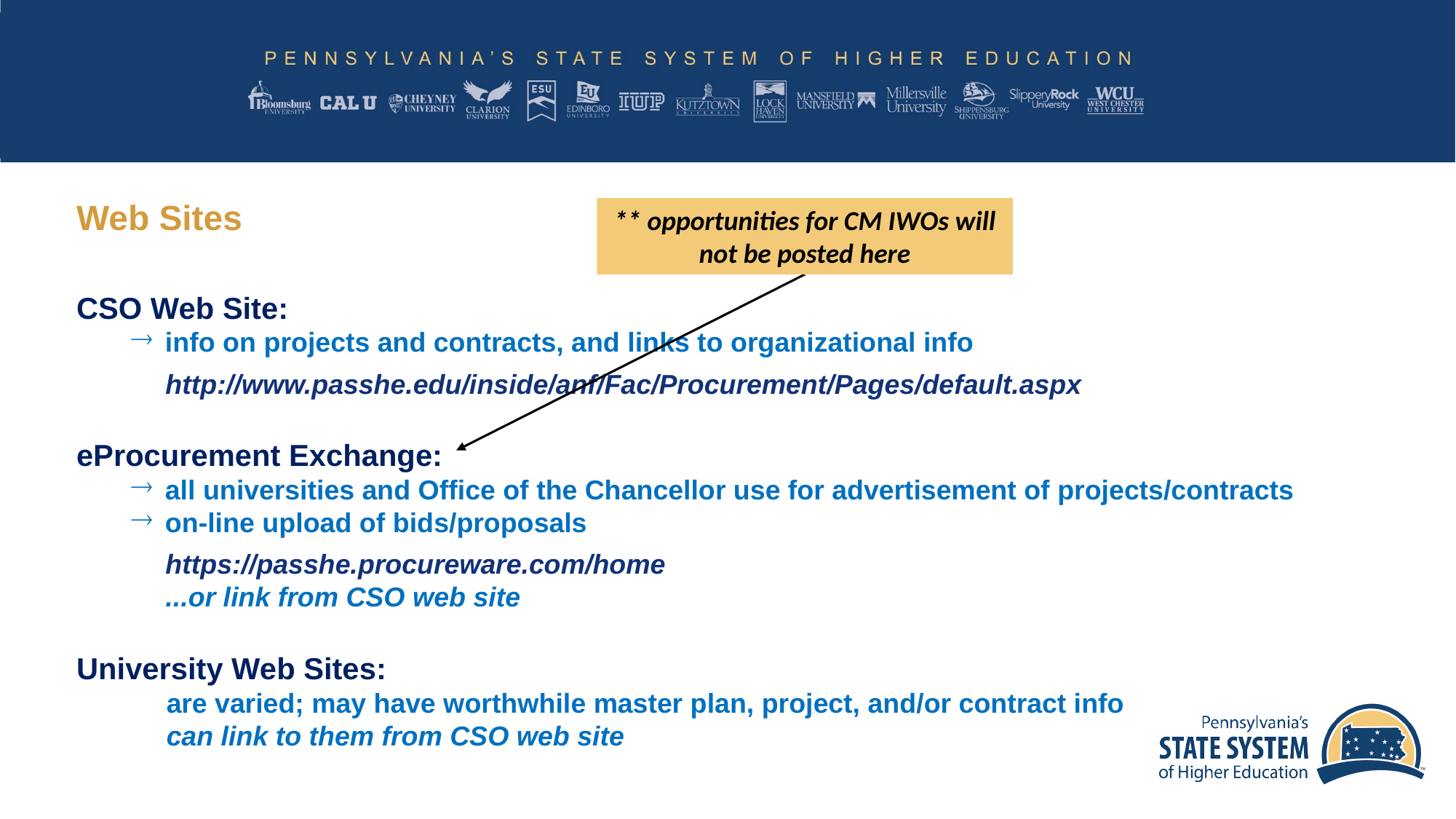

# Web Sites
** opportunities for CM IWOs will not be posted here
CSO Web Site:
info on projects and contracts, and links to organizational info
	http://www.passhe.edu/inside/anf/Fac/Procurement/Pages/default.aspx

eProcurement Exchange:
all universities and Office of the Chancellor use for advertisement of projects/contracts
on-line upload of bids/proposals
	https://passhe.procureware.com/home
	...or link from CSO web site

University Web Sites:
are varied; may have worthwhile master plan, project, and/or contract info
can link to them from CSO web site